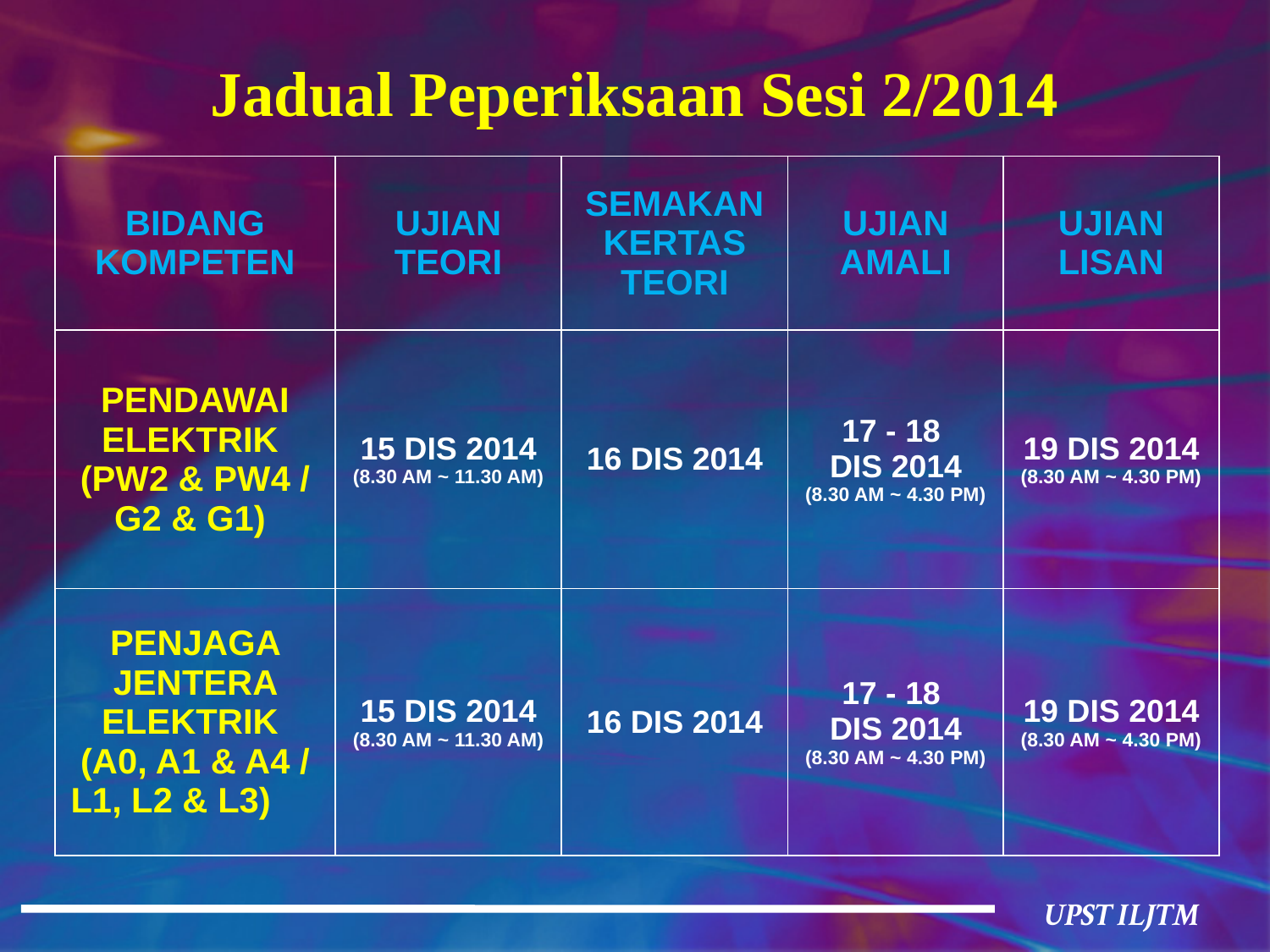

# Jadual Peperiksaan Sesi 2/2014
| BIDANG KOMPETEN | UJIAN TEORI | SEMAKAN KERTAS TEORI | UJIAN AMALI | UJIAN LISAN |
| --- | --- | --- | --- | --- |
| PENDAWAI ELEKTRIK (PW2 & PW4 / G2 & G1) | 15 DIS 2014 (8.30 AM ~ 11.30 AM) | 16 DIS 2014 | 17 - 18 DIS 2014 (8.30 AM ~ 4.30 PM) | 19 DIS 2014 (8.30 AM ~ 4.30 PM) |
| PENJAGA JENTERA ELEKTRIK (A0, A1 & A4 / L1, L2 & L3) | 15 DIS 2014 (8.30 AM ~ 11.30 AM) | 16 DIS 2014 | 17 - 18 DIS 2014 (8.30 AM ~ 4.30 PM) | 19 DIS 2014 (8.30 AM ~ 4.30 PM) |
UPST ILJTM